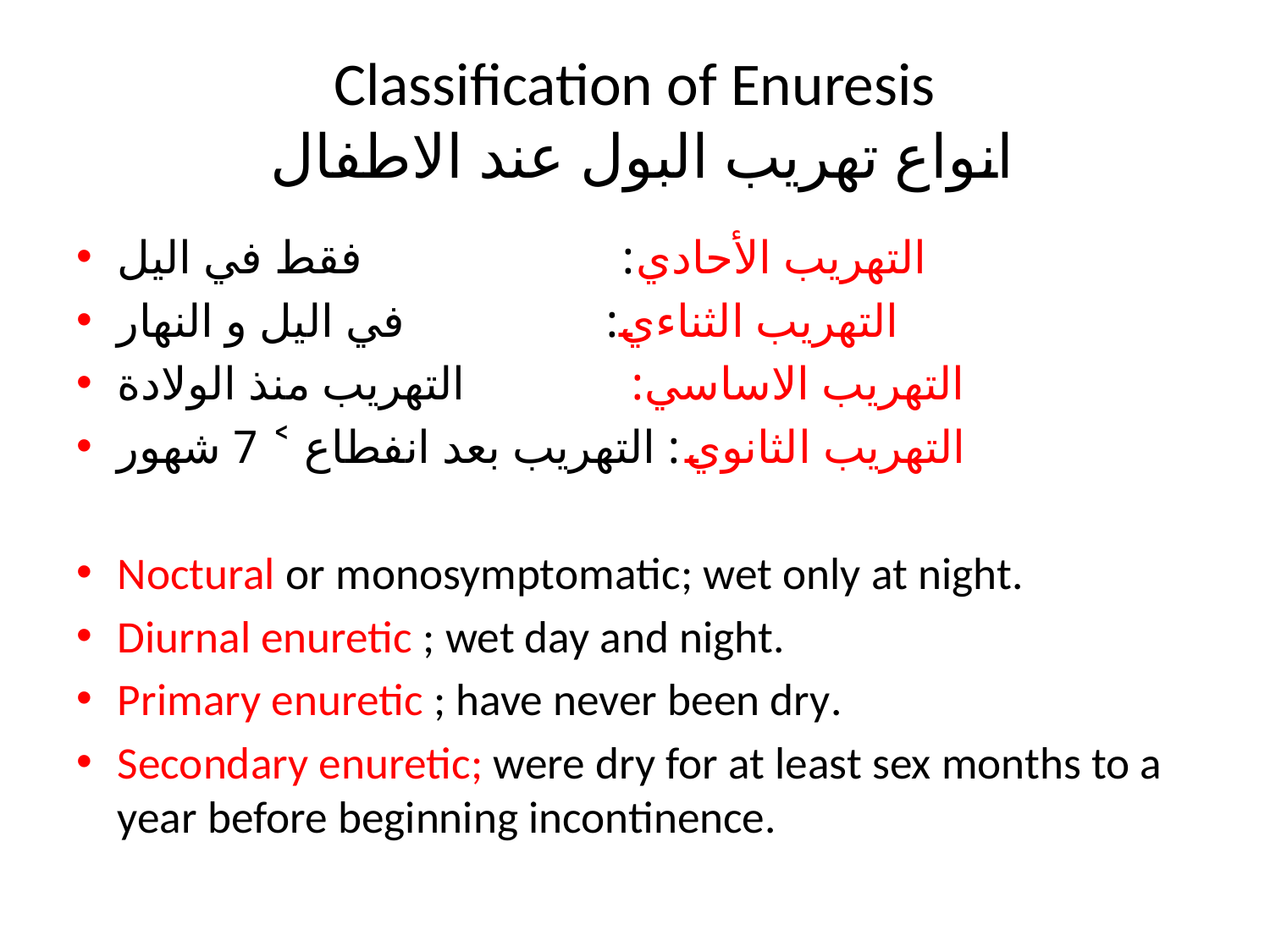

# Classification of Enuresis انواع تهريب البول عند الاطفال
التهريب الأحادي:                      فقط في اليل
التهريب الثناءي:                 في اليل و النهار
التهريب الاساسي:              التهريب منذ الولادة
التهريب الثانوي: التهريب بعد انفطاع ˂ 7 شهور

Noctural or monosymptomatic; wet only at night.
Diurnal enuretic ; wet day and night.
Primary enuretic ; have never been dry.
Secondary enuretic; were dry for at least sex months to a year before beginning incontinence.